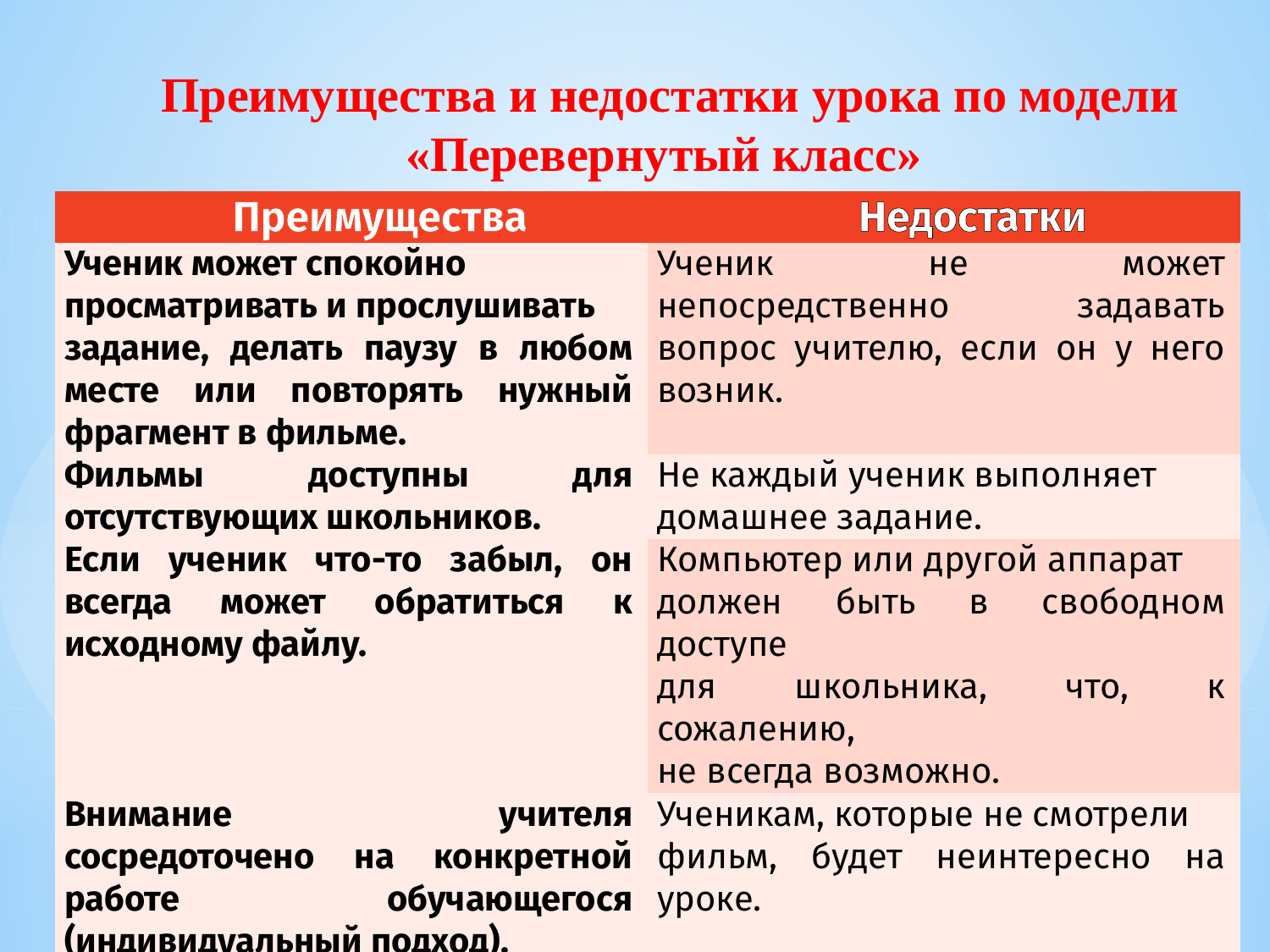

Преимущества и недостатки урока по модели «Перевернутый класс»
| Преимущества | Недостатки |
| --- | --- |
| Ученик может спокойно просматривать и прослушивать задание, делать паузу в любом месте или повторять нужный фрагмент в фильме. | Ученик не может непосредственно задавать вопрос учителю, если он у него возник. |
| Фильмы доступны для отсутствующих школьников. | Не каждый ученик выполняет домашнее задание. |
| Если ученик что-то забыл, он всегда может обратиться к исходному файлу. | Компьютер или другой аппарат должен быть в свободном доступе для школьника, что, к сожалению, не всегда возможно. |
| Внимание учителя сосредоточено на конкретной работе обучающегося (индивидуальный подход). | Ученикам, которые не смотрели фильм, будет неинтересно на уроке. |